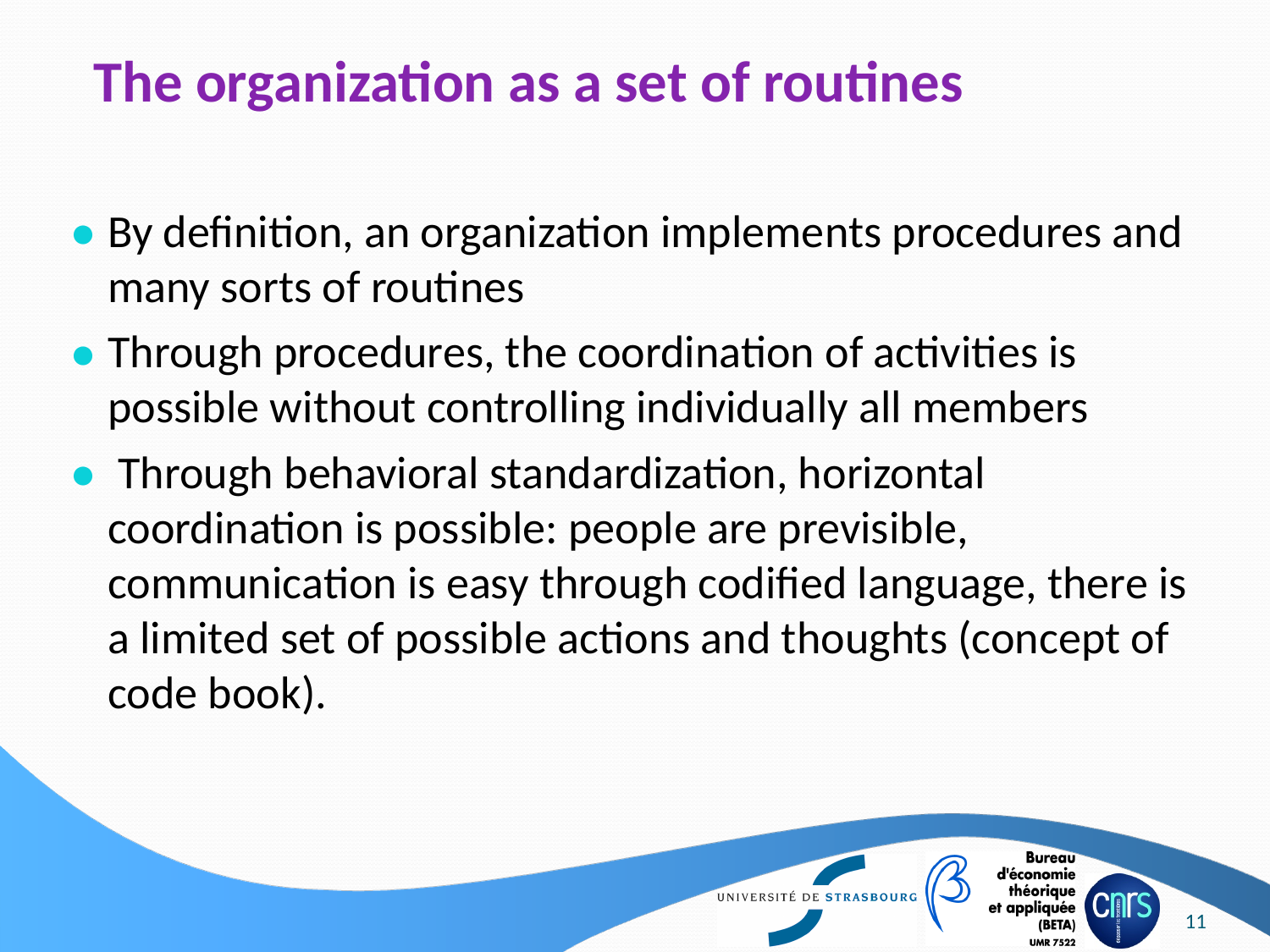

# The organization as a set of routines
By definition, an organization implements procedures and many sorts of routines
Through procedures, the coordination of activities is possible without controlling individually all members
 Through behavioral standardization, horizontal coordination is possible: people are previsible, communication is easy through codified language, there is a limited set of possible actions and thoughts (concept of code book).
11